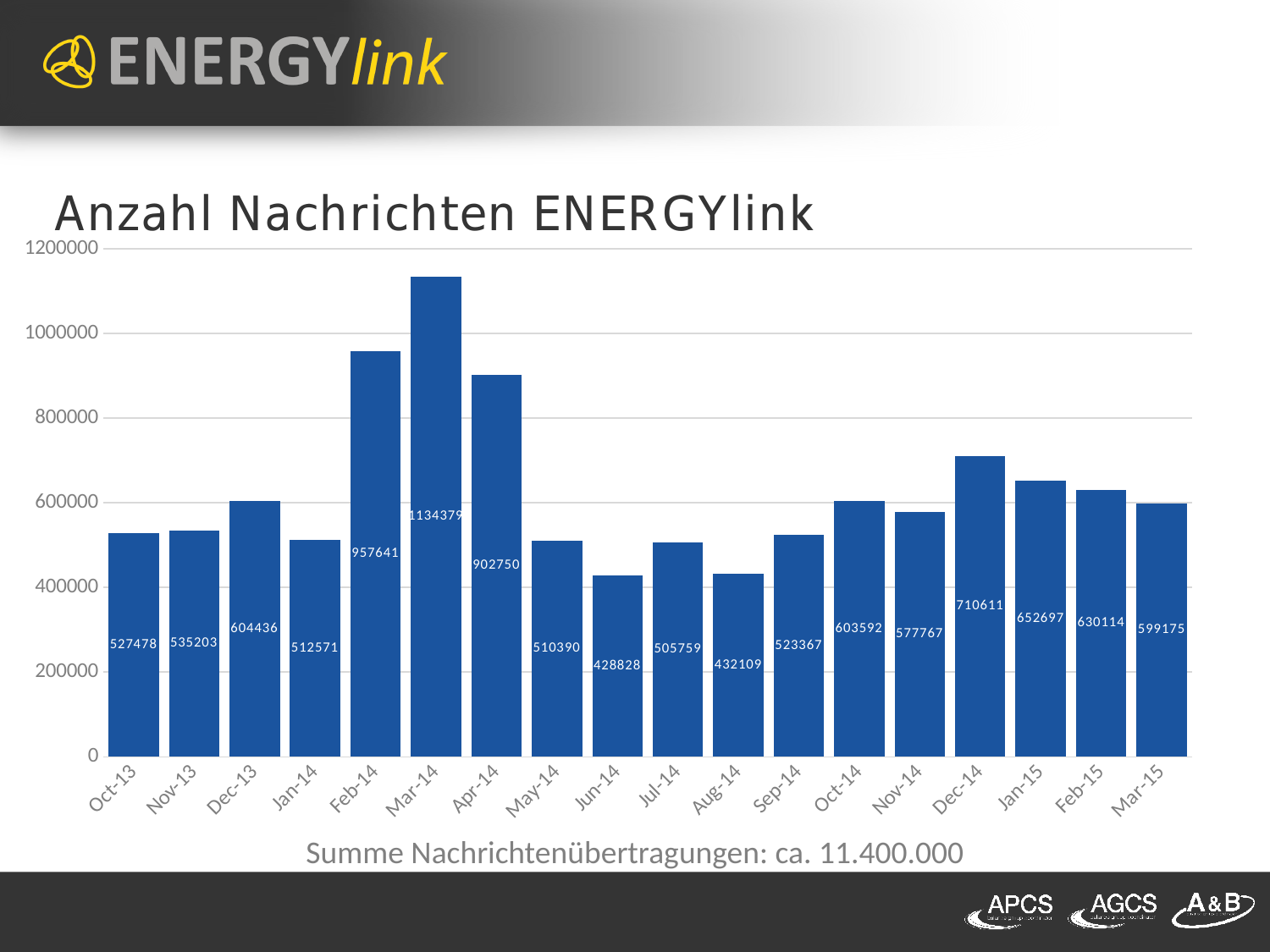

# Anzahl Nachrichten ENERGYlink

### Chart

| Category |  |
|---|---|
| 41548 | 527478.0 |
| 41579 | 535203.0 |
| 41609 | 604436.0 |
| 41640 | 512571.0 |
| 41671 | 957641.0 |
| 41699 | 1134379.0 |
| 41730 | 902750.0 |
| 41760 | 510390.0 |
| 41791 | 428828.0 |
| 41821 | 505759.0 |
| 41852 | 432109.0 |
| 41883 | 523367.0 |
| 41913 | 603592.0 |
| 41944 | 577767.0 |
| 41974 | 710611.0 |
| 42005 | 652697.0 |
| 42036 | 630114.0 |
| 42064 | 599175.0 |
Summe Nachrichtenübertragungen: ca. 11.400.000